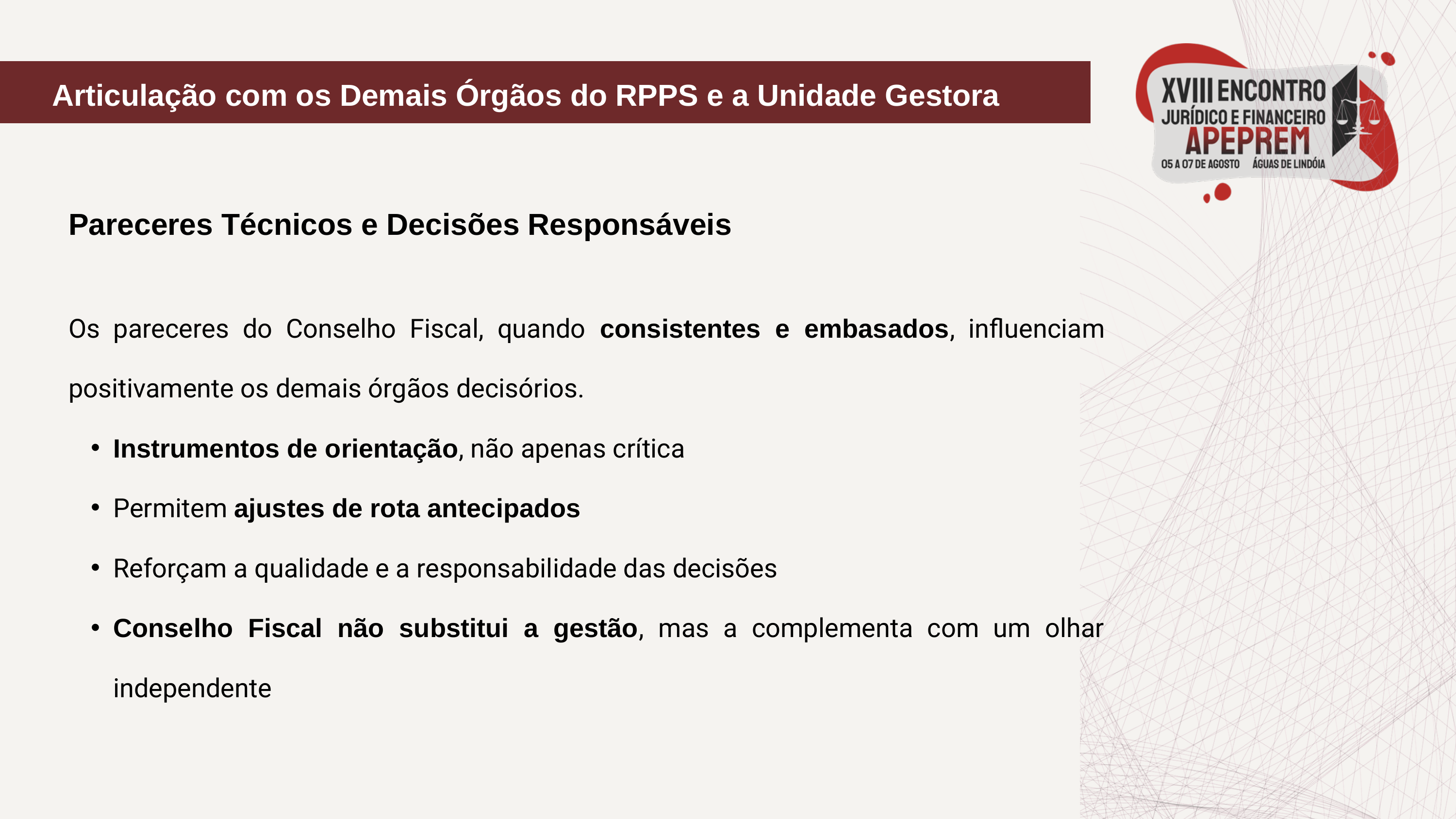

Articulação com os Demais Órgãos do RPPS e a Unidade Gestora
Pareceres Técnicos e Decisões Responsáveis
Os pareceres do Conselho Fiscal, quando consistentes e embasados, influenciam positivamente os demais órgãos decisórios.
Instrumentos de orientação, não apenas crítica
Permitem ajustes de rota antecipados
Reforçam a qualidade e a responsabilidade das decisões
Conselho Fiscal não substitui a gestão, mas a complementa com um olhar independente